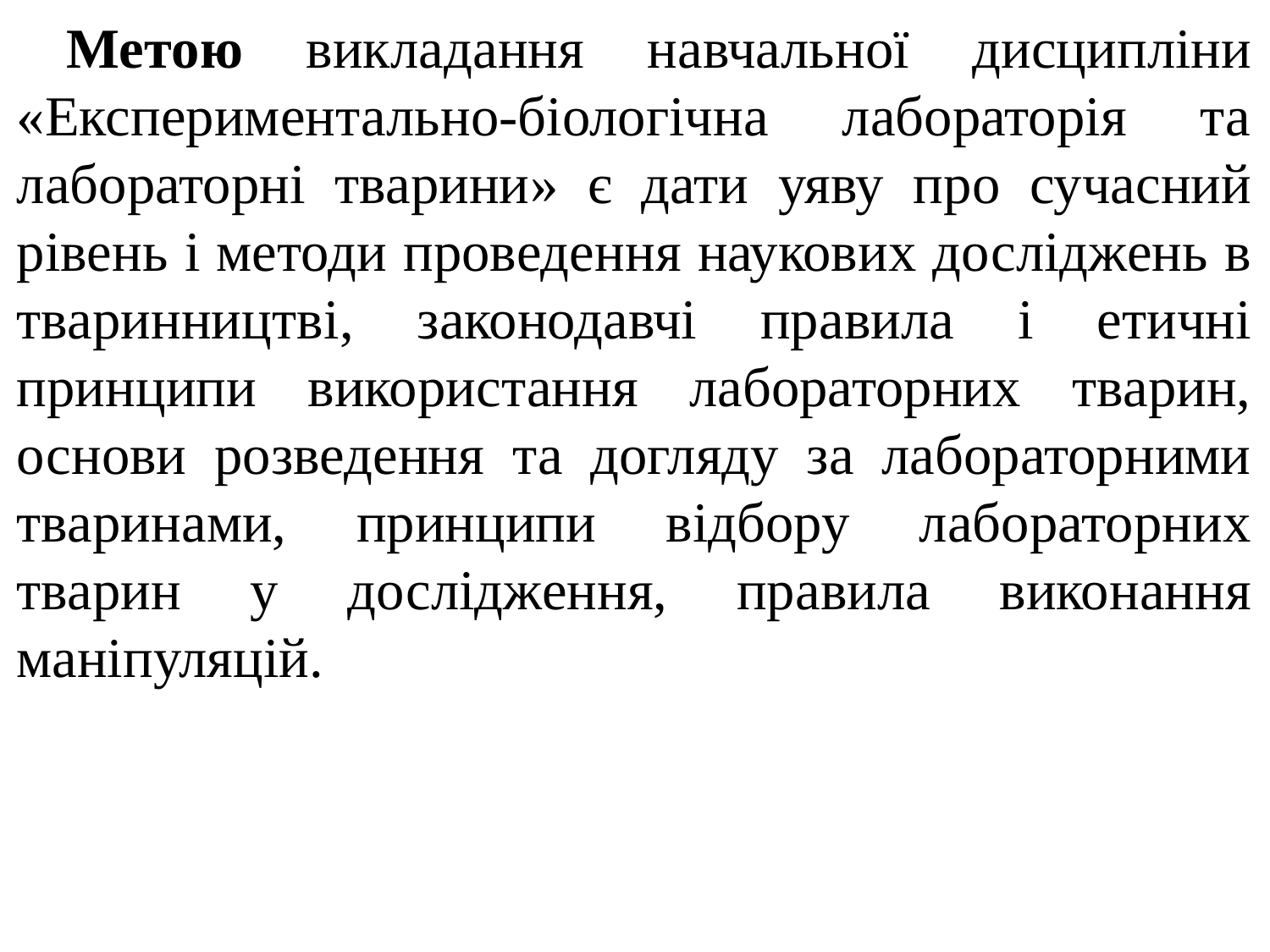

Метою викладання навчальної дисципліни «Експериментально-біологічна лабораторія та лабораторні тварини» є дати уяву про сучасний рівень і методи проведення наукових досліджень в тваринництві, законодавчі правила і етичні принципи використання лабораторних тварин, основи розведення та догляду за лабораторними тваринами, принципи відбору лабораторних тварин у дослідження, правила виконання маніпуляцій.